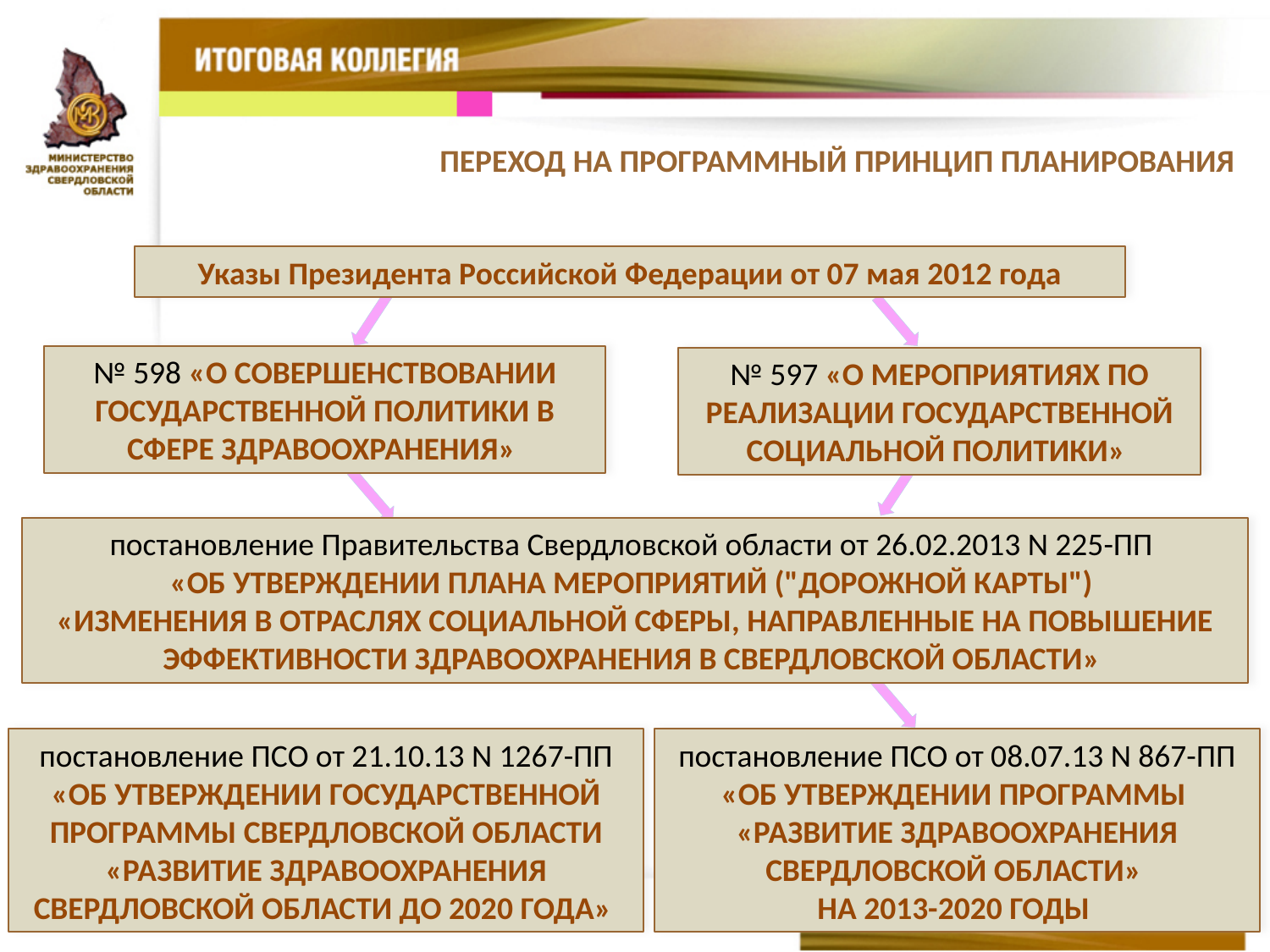

ПЕРЕХОД НА ПРОГРАММНЫЙ ПРИНЦИП ПЛАНИРОВАНИЯ
Указы Президента Российской Федерации от 07 мая 2012 года

№ 598 «О СОВЕРШЕНСТВОВАНИИ ГОСУДАРСТВЕННОЙ ПОЛИТИКИ В СФЕРЕ ЗДРАВООХРАНЕНИЯ»
№ 597 «О МЕРОПРИЯТИЯХ ПО РЕАЛИЗАЦИИ ГОСУДАРСТВЕННОЙ СОЦИАЛЬНОЙ ПОЛИТИКИ»

постановление Правительства Свердловской области от 26.02.2013 N 225-ПП
«ОБ УТВЕРЖДЕНИИ ПЛАНА МЕРОПРИЯТИЙ ("ДОРОЖНОЙ КАРТЫ")
«ИЗМЕНЕНИЯ В ОТРАСЛЯХ СОЦИАЛЬНОЙ СФЕРЫ, НАПРАВЛЕННЫЕ НА ПОВЫШЕНИЕ ЭФФЕКТИВНОСТИ ЗДРАВООХРАНЕНИЯ В СВЕРДЛОВСКОЙ ОБЛАСТИ»

постановление ПСО от 08.07.13 N 867-ПП «ОБ УТВЕРЖДЕНИИ ПРОГРАММЫ
«РАЗВИТИЕ ЗДРАВООХРАНЕНИЯ СВЕРДЛОВСКОЙ ОБЛАСТИ»
НА 2013-2020 ГОДЫ
постановление ПСО от 21.10.13 N 1267-ПП «ОБ УТВЕРЖДЕНИИ ГОСУДАРСТВЕННОЙ ПРОГРАММЫ СВЕРДЛОВСКОЙ ОБЛАСТИ «РАЗВИТИЕ ЗДРАВООХРАНЕНИЯ СВЕРДЛОВСКОЙ ОБЛАСТИ ДО 2020 ГОДА»
7